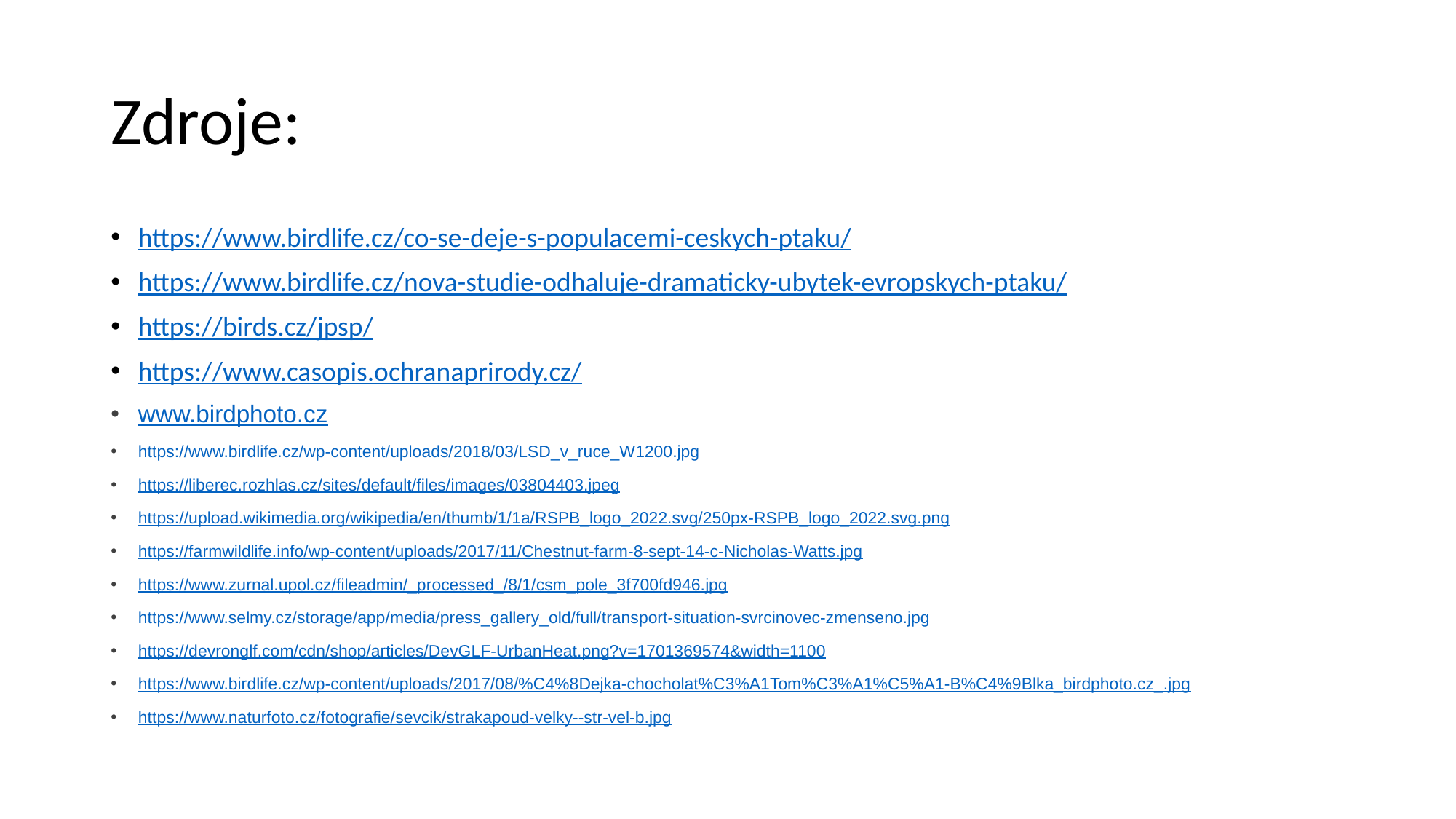

# Zdroje:
https://www.birdlife.cz/co-se-deje-s-populacemi-ceskych-ptaku/
https://www.birdlife.cz/nova-studie-odhaluje-dramaticky-ubytek-evropskych-ptaku/
https://birds.cz/jpsp/
https://www.casopis.ochranaprirody.cz/
www.birdphoto.cz
https://www.birdlife.cz/wp-content/uploads/2018/03/LSD_v_ruce_W1200.jpg
https://liberec.rozhlas.cz/sites/default/files/images/03804403.jpeg
https://upload.wikimedia.org/wikipedia/en/thumb/1/1a/RSPB_logo_2022.svg/250px-RSPB_logo_2022.svg.png
https://farmwildlife.info/wp-content/uploads/2017/11/Chestnut-farm-8-sept-14-c-Nicholas-Watts.jpg
https://www.zurnal.upol.cz/fileadmin/_processed_/8/1/csm_pole_3f700fd946.jpg
https://www.selmy.cz/storage/app/media/press_gallery_old/full/transport-situation-svrcinovec-zmenseno.jpg
https://devronglf.com/cdn/shop/articles/DevGLF-UrbanHeat.png?v=1701369574&width=1100
https://www.birdlife.cz/wp-content/uploads/2017/08/%C4%8Dejka-chocholat%C3%A1Tom%C3%A1%C5%A1-B%C4%9Blka_birdphoto.cz_.jpg
https://www.naturfoto.cz/fotografie/sevcik/strakapoud-velky--str-vel-b.jpg